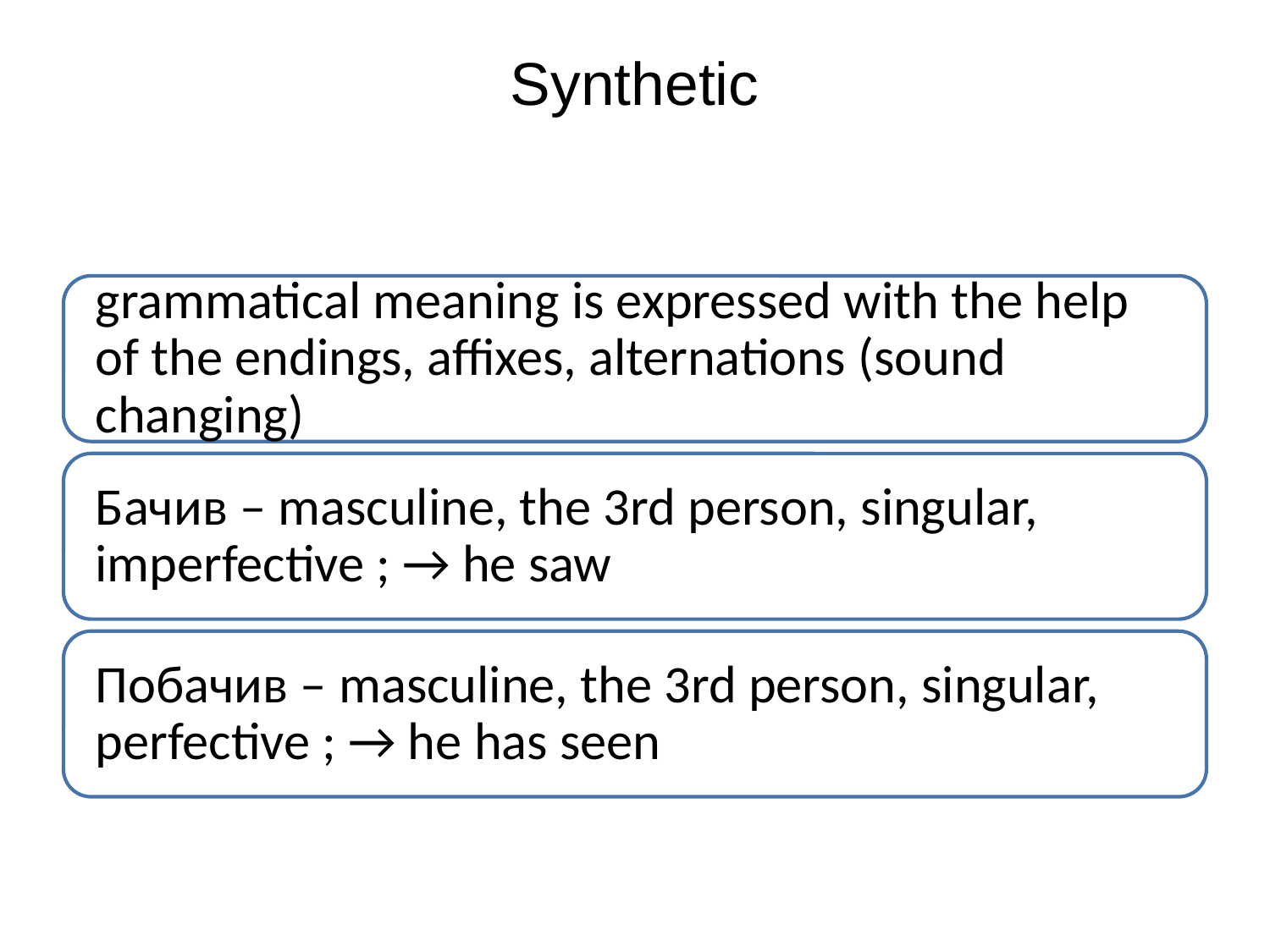

# Synthetic
grammatical meaning is expressed with the help of the endings, affixes, alternations (sound changing)
Бачив – masculine, the 3rd person, singular, imperfective ; → he saw
Побачив – masculine, the 3rd person, singular, perfective ; → he has seen